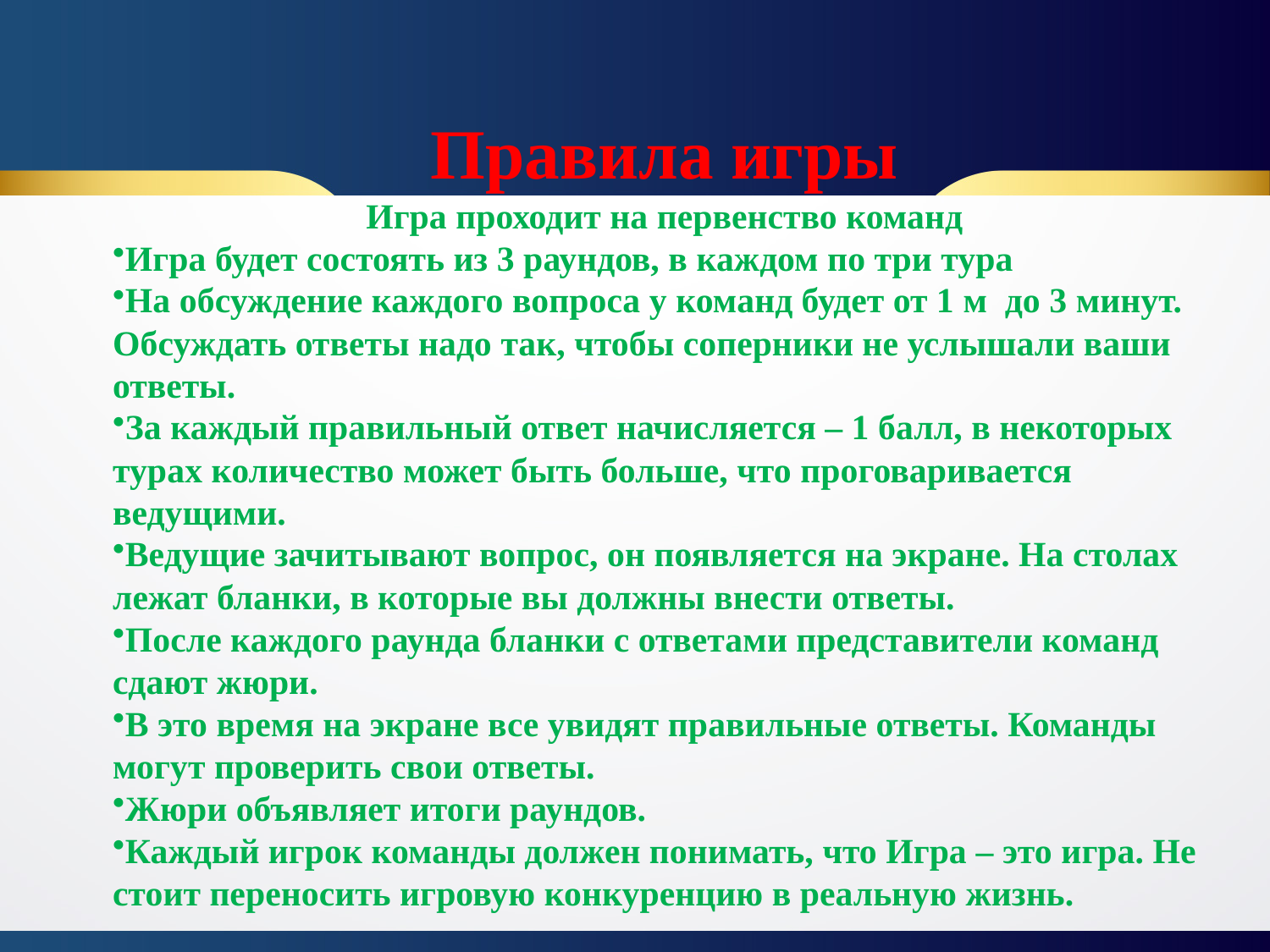

Правила игры
Игра проходит на первенство команд
Игра будет состоять из 3 раундов, в каждом по три тура
На обсуждение каждого вопроса у команд будет от 1 м  до 3 минут. Обсуждать ответы надо так, чтобы соперники не услышали ваши ответы.
За каждый правильный ответ начисляется – 1 балл, в некоторых турах количество может быть больше, что проговаривается ведущими.
Ведущие зачитывают вопрос, он появляется на экране. На столах лежат бланки, в которые вы должны внести ответы.
После каждого раунда бланки с ответами представители команд сдают жюри.
В это время на экране все увидят правильные ответы. Команды могут проверить свои ответы.
Жюри объявляет итоги раундов.
Каждый игрок команды должен понимать, что Игра – это игра. Не стоит переносить игровую конкуренцию в реальную жизнь.